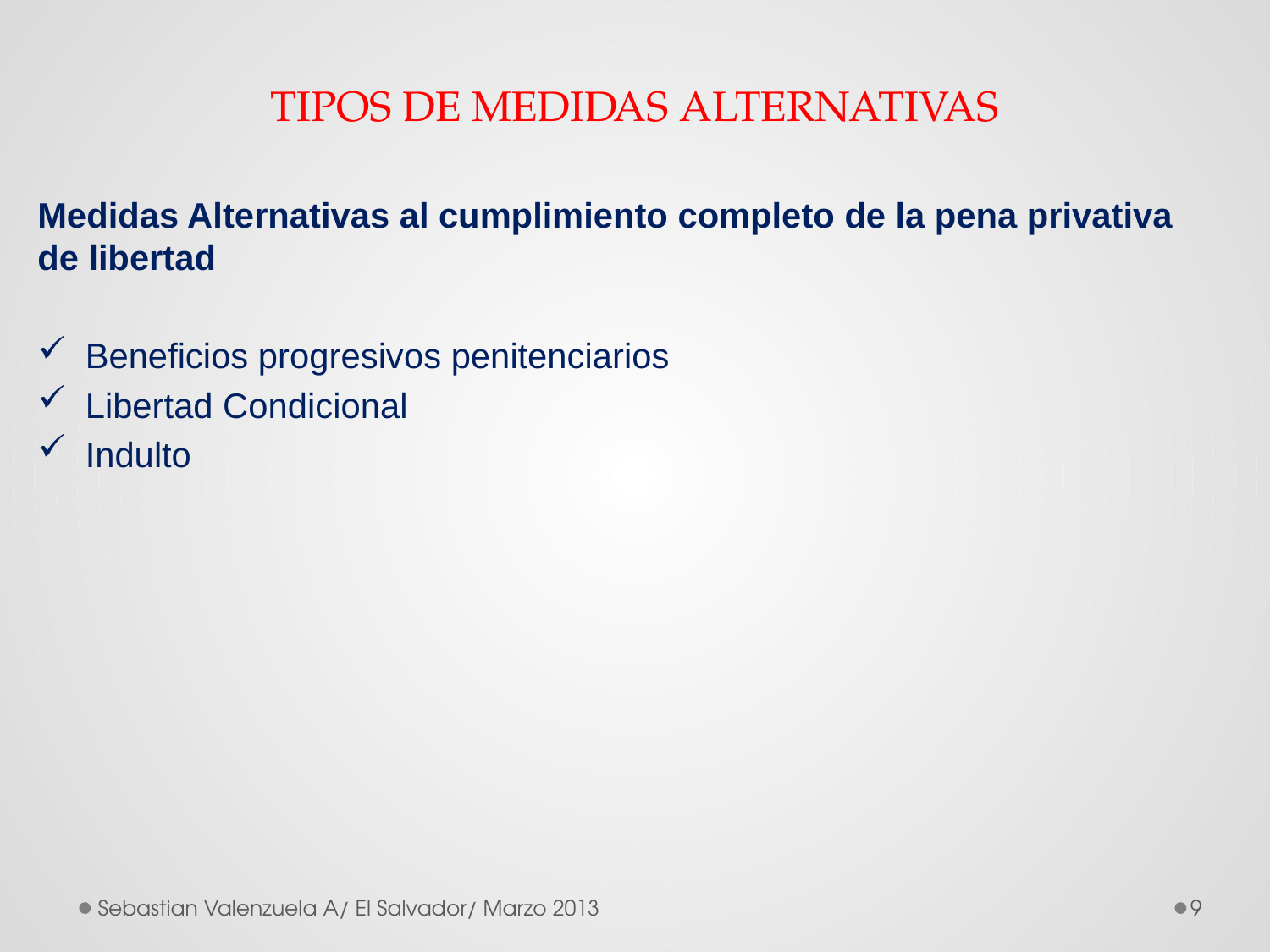

# TIPOS DE MEDIDAS ALTERNATIVAS
Medidas Alternativas al cumplimiento completo de la pena privativa de libertad

Beneficios progresivos penitenciarios
Libertad Condicional
Indulto
Sebastian Valenzuela A/ El Salvador/ Marzo 2013
9